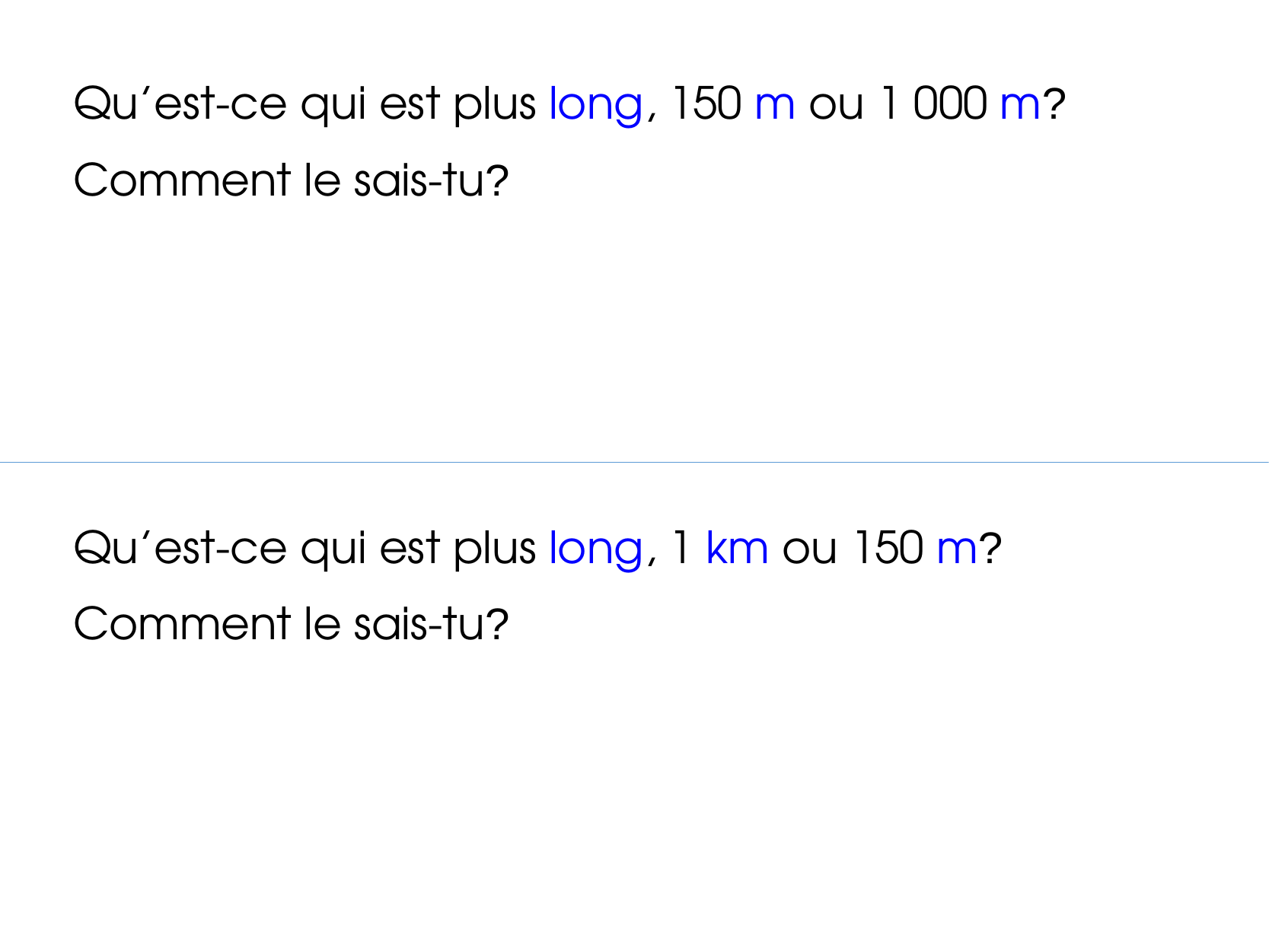

Qu’est-ce qui est plus long, 150 m ou 1 000 m?
Comment le sais-tu?
Qu’est-ce qui est plus long, 1 km ou 150 m?
Comment le sais-tu?